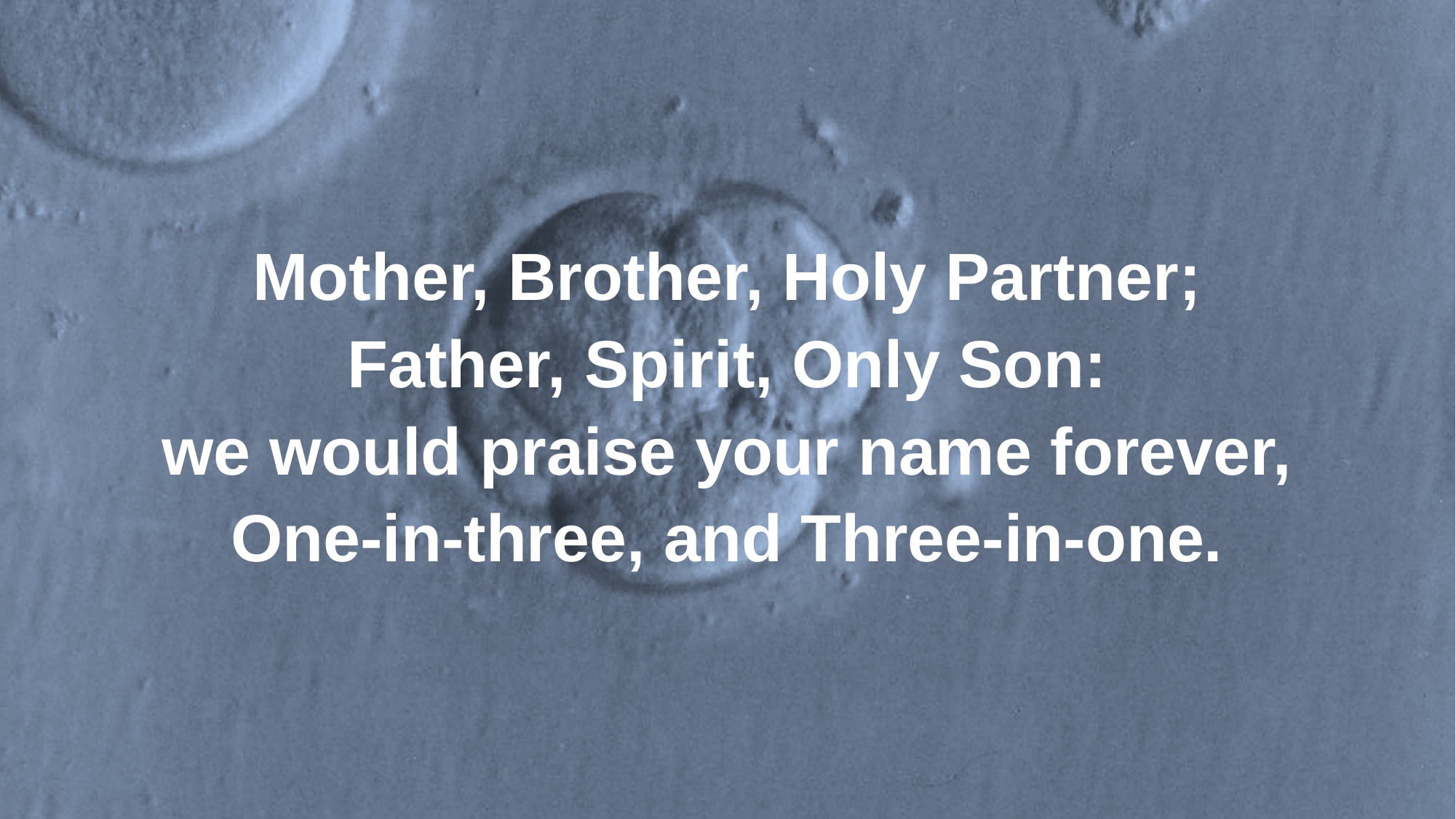

Mother, Brother, Holy Partner;
Father, Spirit, Only Son:
we would praise your name forever,
One-in-three, and Three-in-one.